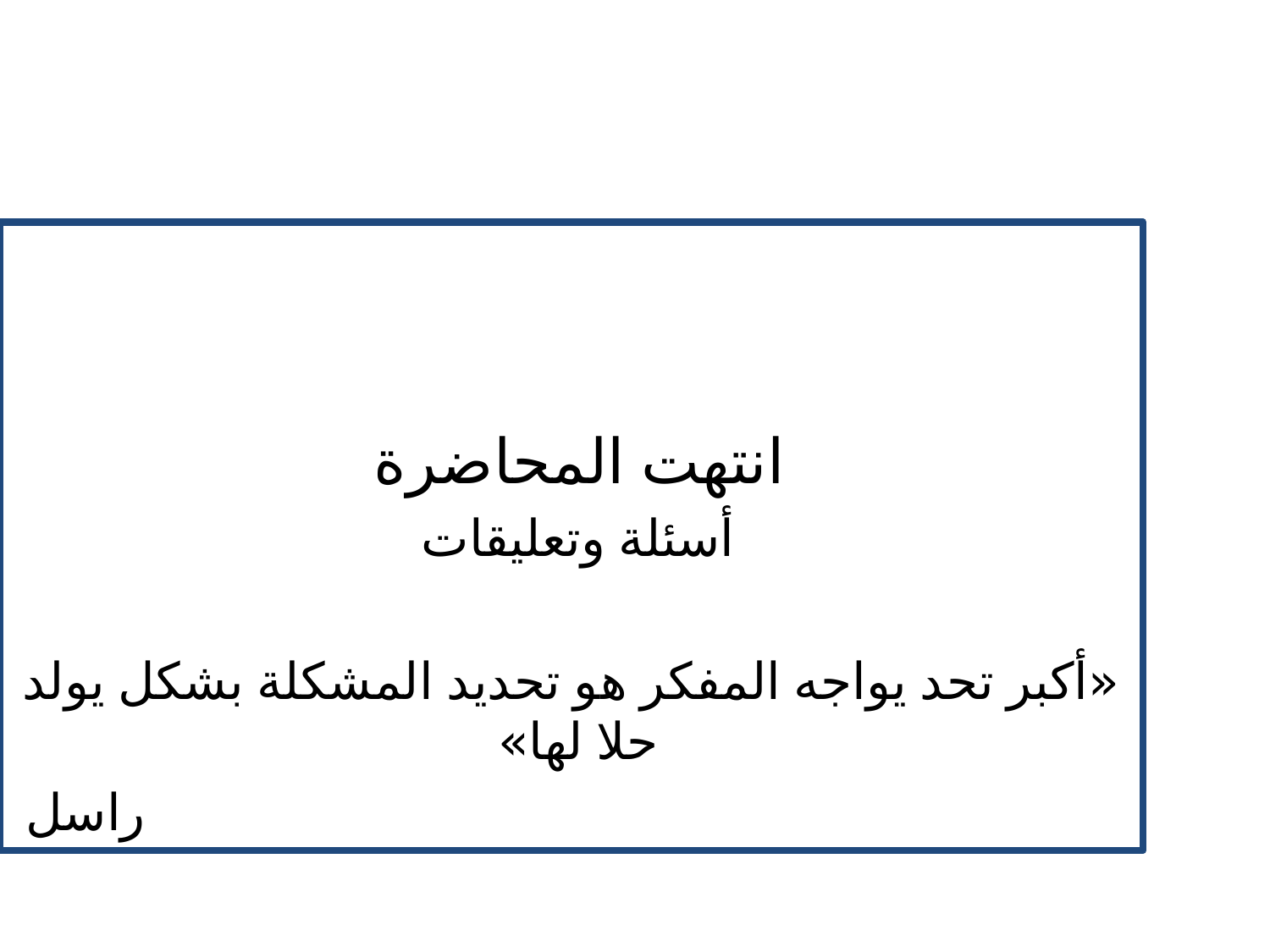

#

انتهت المحاضرة
أسئلة وتعليقات

«أكبر تحد يواجه المفكر هو تحديد المشكلة بشكل يولد حلا لها»
راسل